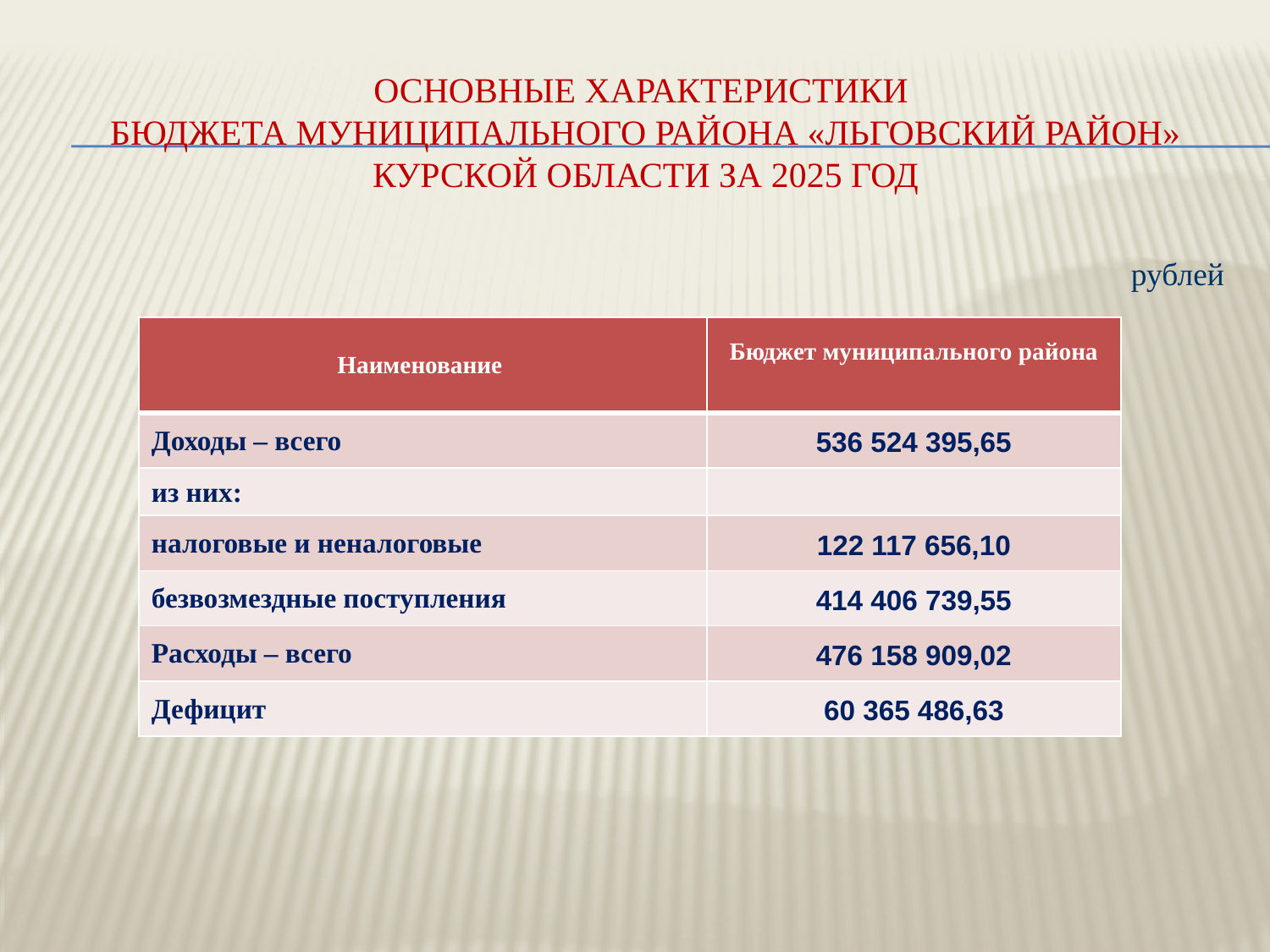

# ОСНОВНЫЕ ХАРАКТЕРИСТИКИ БЮДЖЕТА МУНИЦИПАЛЬНОГО РАЙОНА «ЛЬГОВСКИЙ РАЙОН»  КУРСКОЙ ОБЛАСТИ ЗА 2025 ГОД
рублей
| Наименование | Бюджет муниципального района |
| --- | --- |
| Доходы – всего | 536 524 395,65 |
| из них: |  |
| налоговые и неналоговые | 122 117 656,10 |
| безвозмездные поступления | 414 406 739,55 |
| Расходы – всего | 476 158 909,02 |
| Дефицит | 60 365 486,63 |